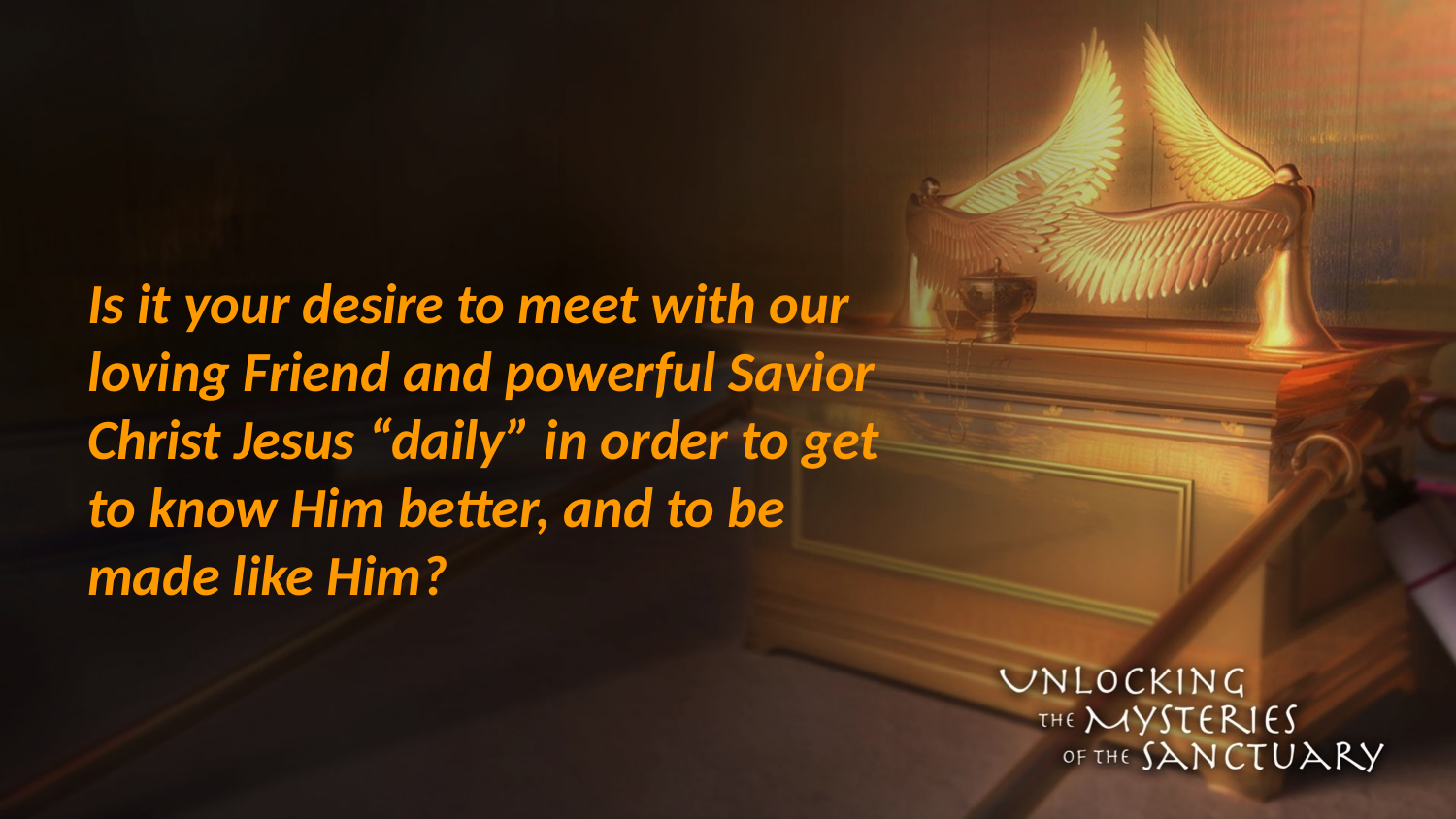

#

Is it your desire to meet with our loving Friend and powerful Savior Christ Jesus “daily” in order to get to know Him better, and to be made like Him?